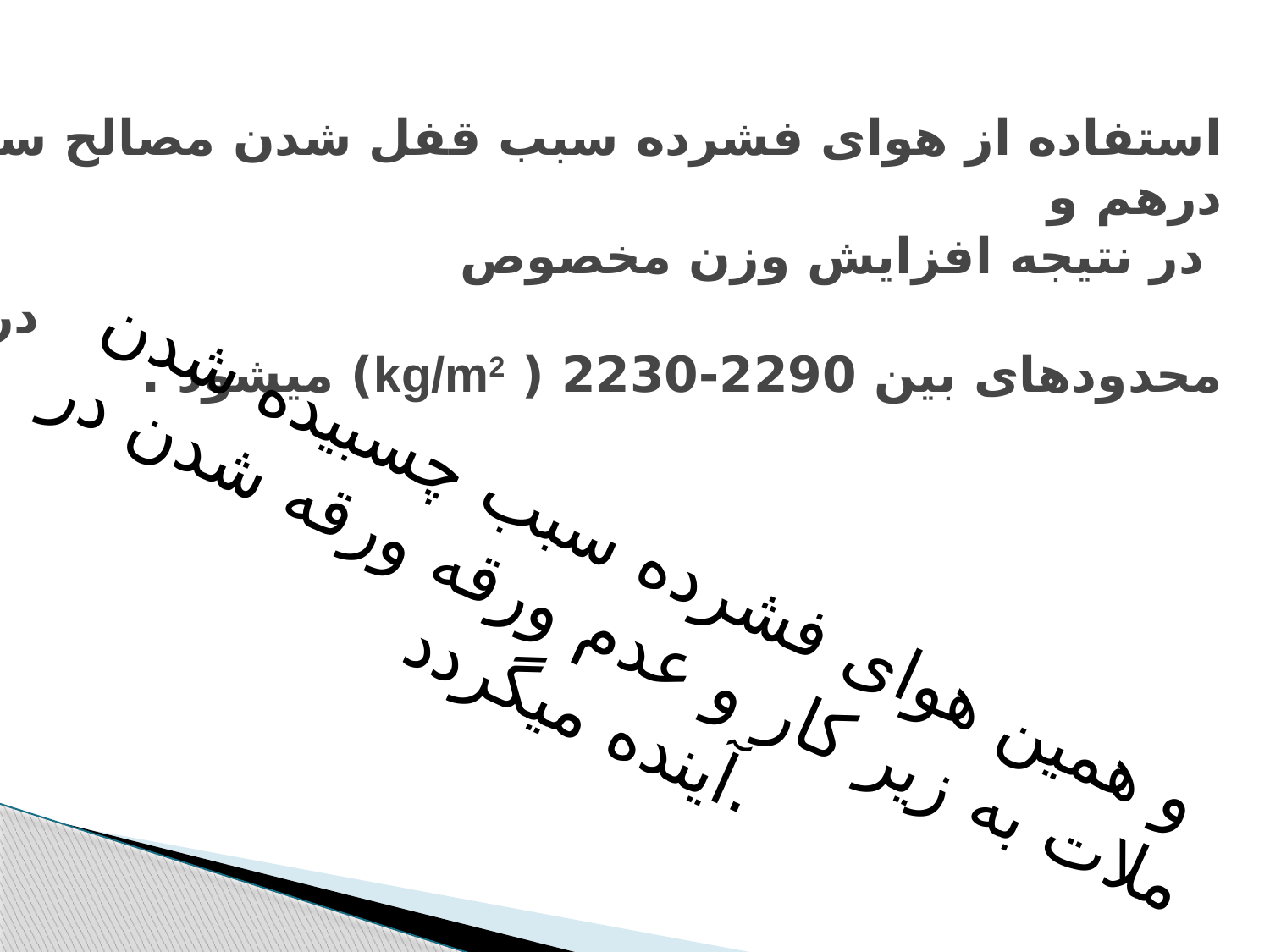

# استفاده از هوای فشرده سبب قفل شدن مصالح سنگی درهم و در نتیجه افزایش وزن مخصوص                                                                                                         در محدودهای بین 2290-2230 ( kg/m2) میشود .
و همین هوای فشرده سبب چسبیده شدن ملات به زیر کار و عدم ورقه ورقه شدن در آینده میگردد.